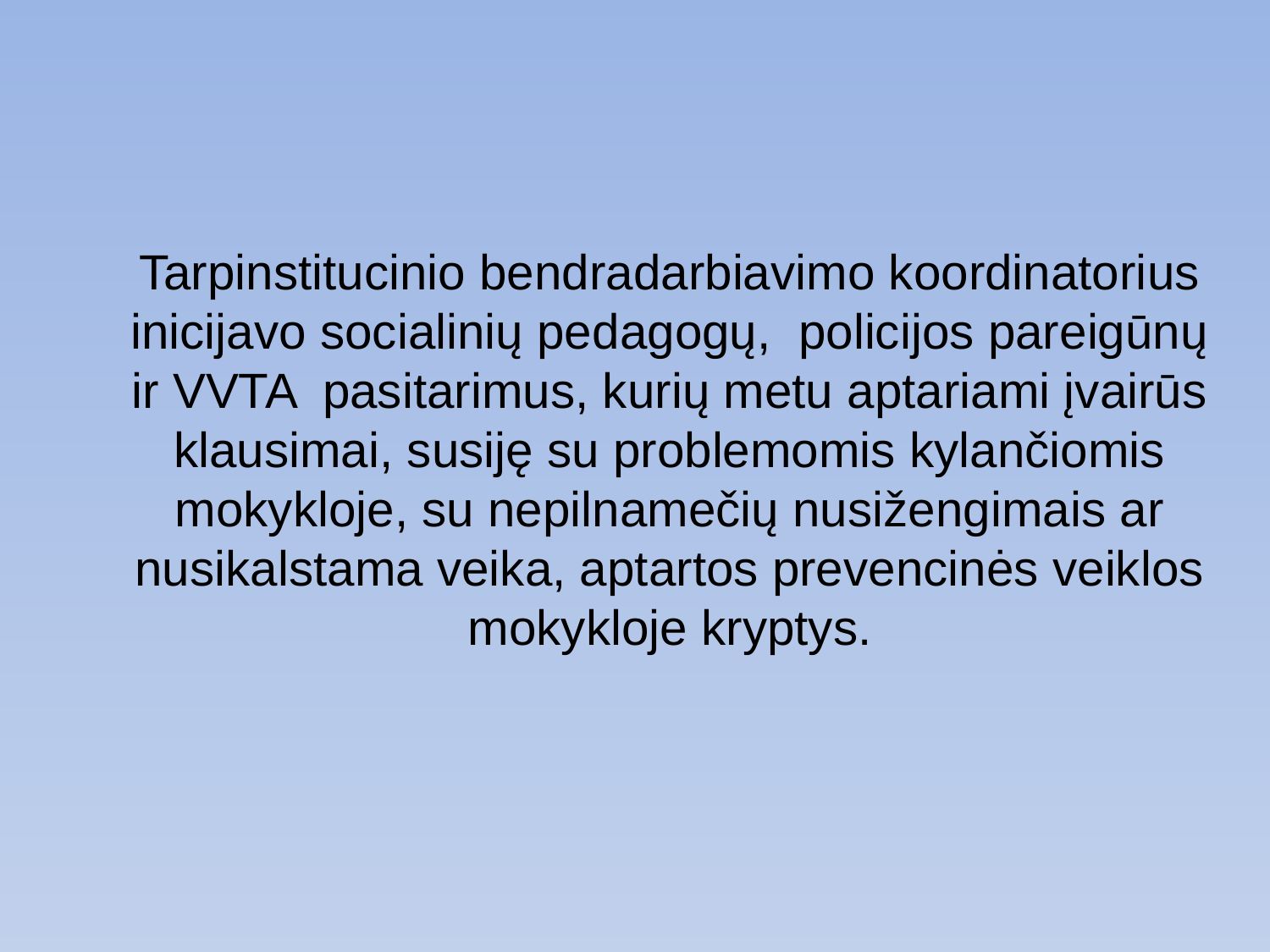

Tarpinstitucinio bendradarbiavimo koordinatorius inicijavo socialinių pedagogų,  policijos pareigūnų ir VVTA  pasitarimus, kurių metu aptariami įvairūs klausimai, susiję su problemomis kylančiomis mokykloje, su nepilnamečių nusižengimais ar nusikalstama veika, aptartos prevencinės veiklos mokykloje kryptys.